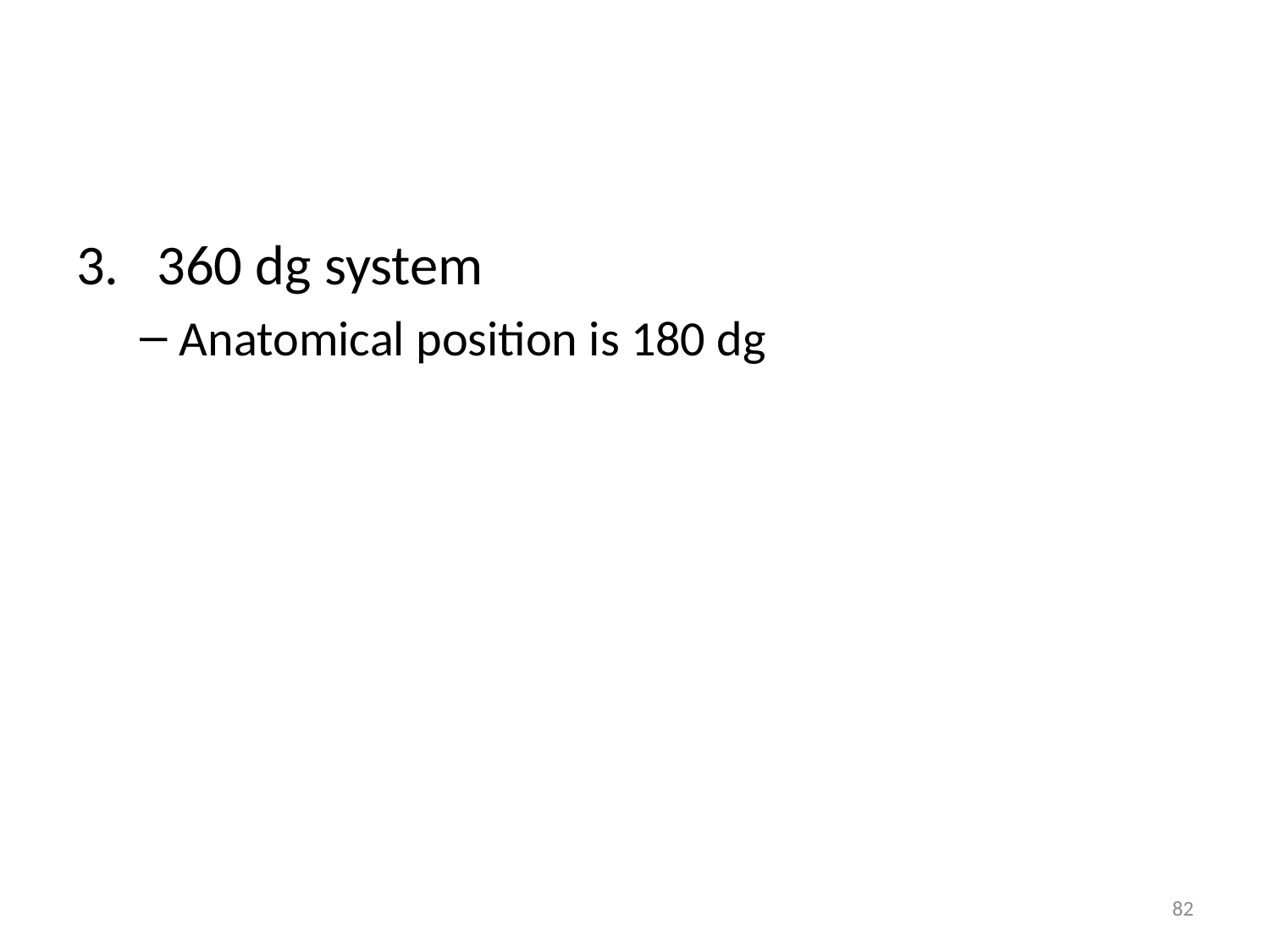

#
3.   360 dg system
Anatomical position is 180 dg
82